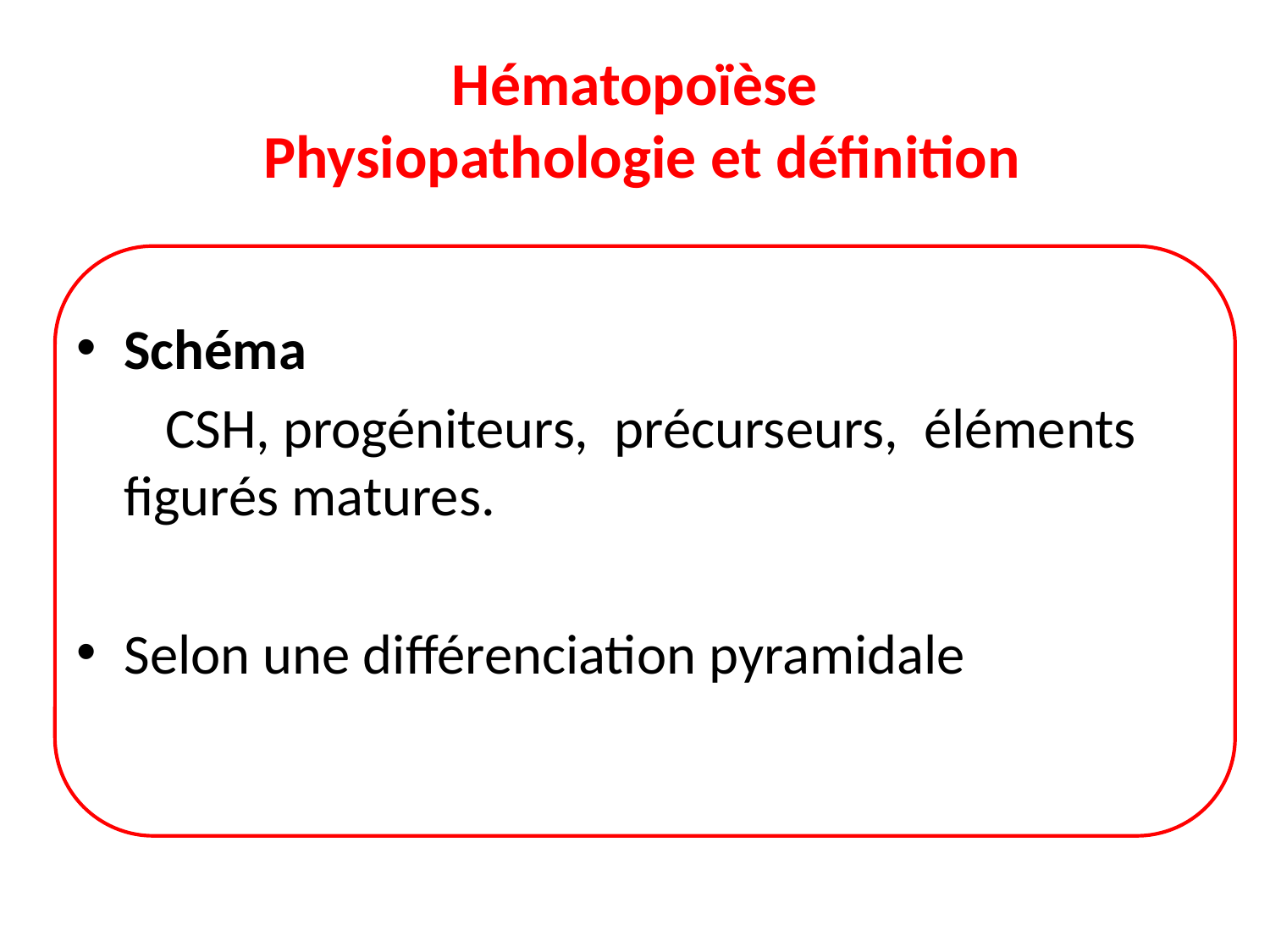

# Hématopoïèse Physiopathologie et définition

Schéma
       CSH, progéniteurs,  précurseurs,  éléments figurés matures.

Selon une différenciation pyramidale